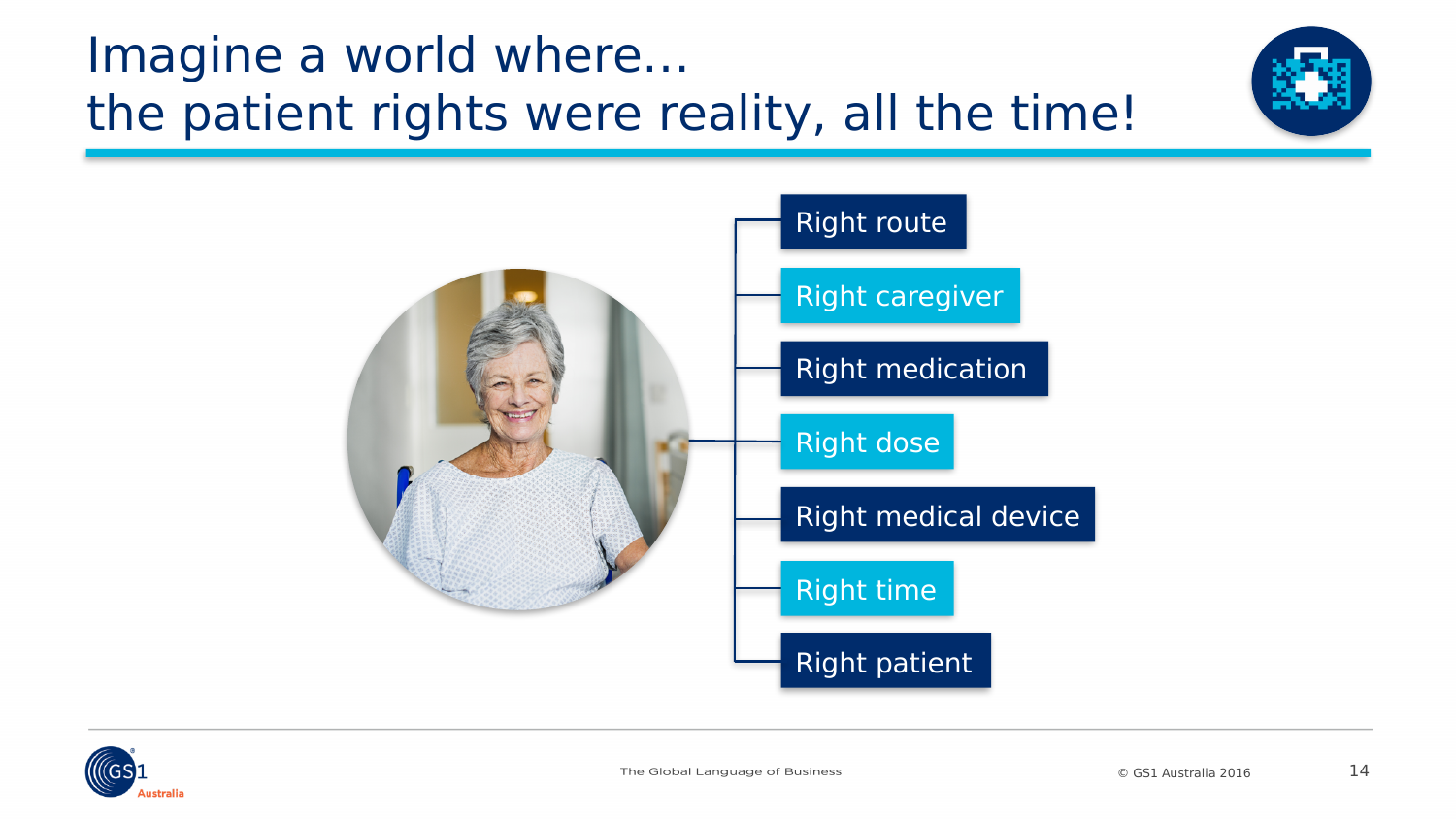

# Imagine a world where… the patient rights were reality, all the time!

Right route

Right caregiver

Right medication

Right dose

Right medical device

Right time

Right patient
14